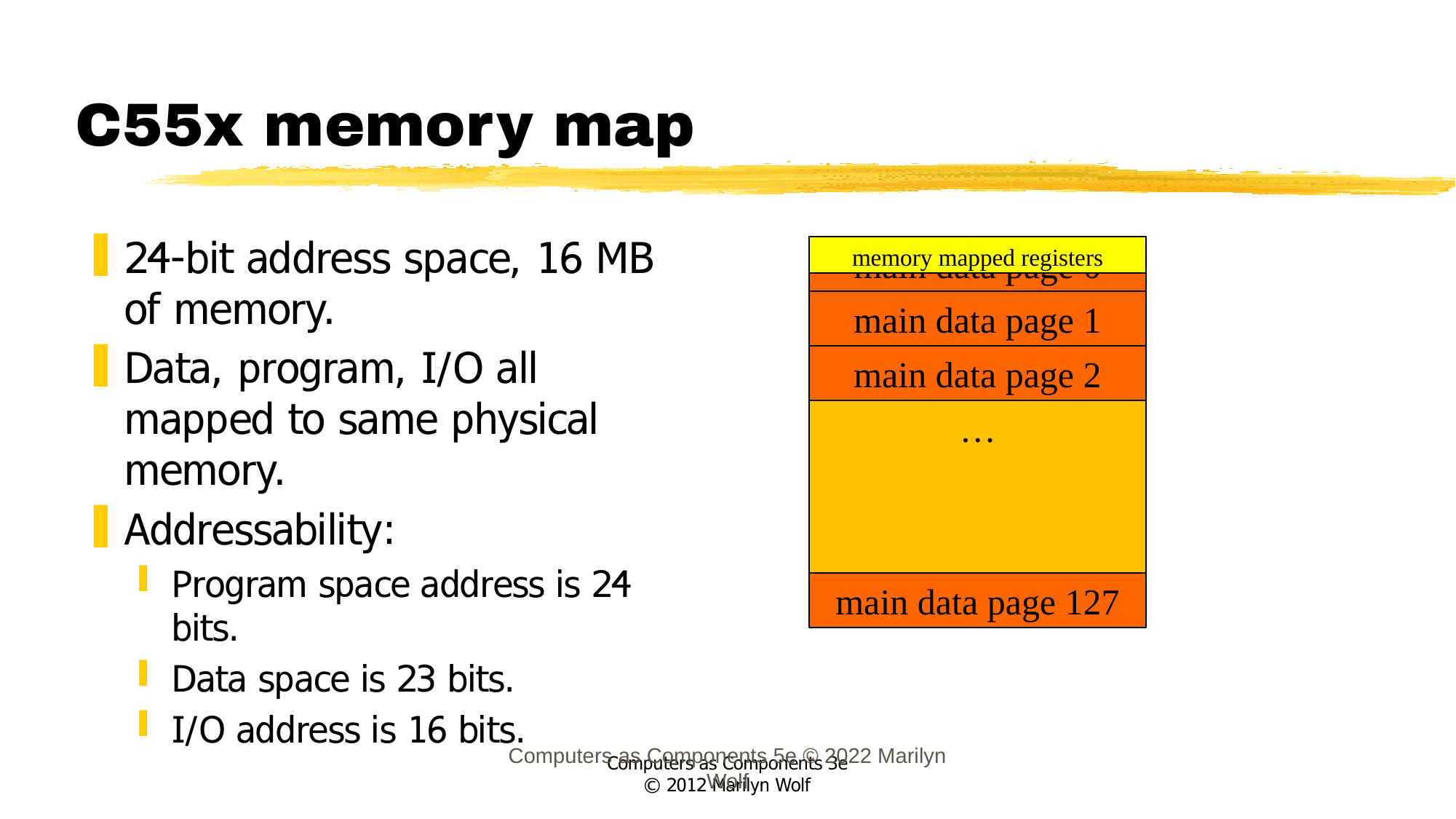

# C55x memory map
24-bit address space, 16 MB of memory.
Data, program, I/O all mapped to same physical memory.
Addressability:
Program space address is 24 bits.
Data space is 23 bits.
I/O address is 16 bits.
main data page 0
memory mapped registers
main data page 1
main data page 2
…
main data page 127
Computers as Components 5e © 2022 Marilyn Wolf